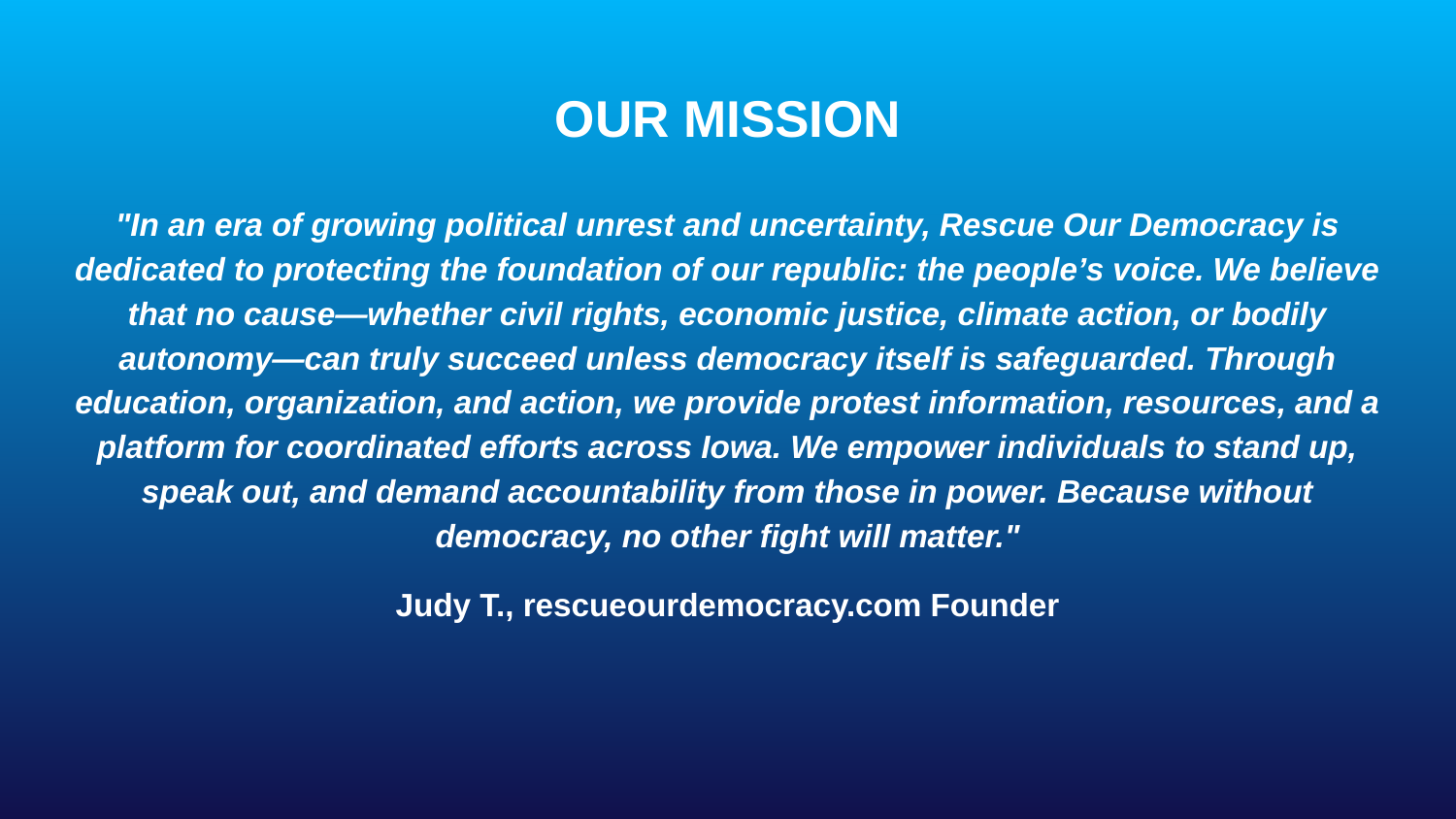

# OUR MISSION
"In an era of growing political unrest and uncertainty, Rescue Our Democracy is dedicated to protecting the foundation of our republic: the people’s voice. We believe that no cause—whether civil rights, economic justice, climate action, or bodily autonomy—can truly succeed unless democracy itself is safeguarded. Through education, organization, and action, we provide protest information, resources, and a platform for coordinated efforts across Iowa. We empower individuals to stand up, speak out, and demand accountability from those in power. Because without democracy, no other fight will matter."
Judy T., rescueourdemocracy.com Founder